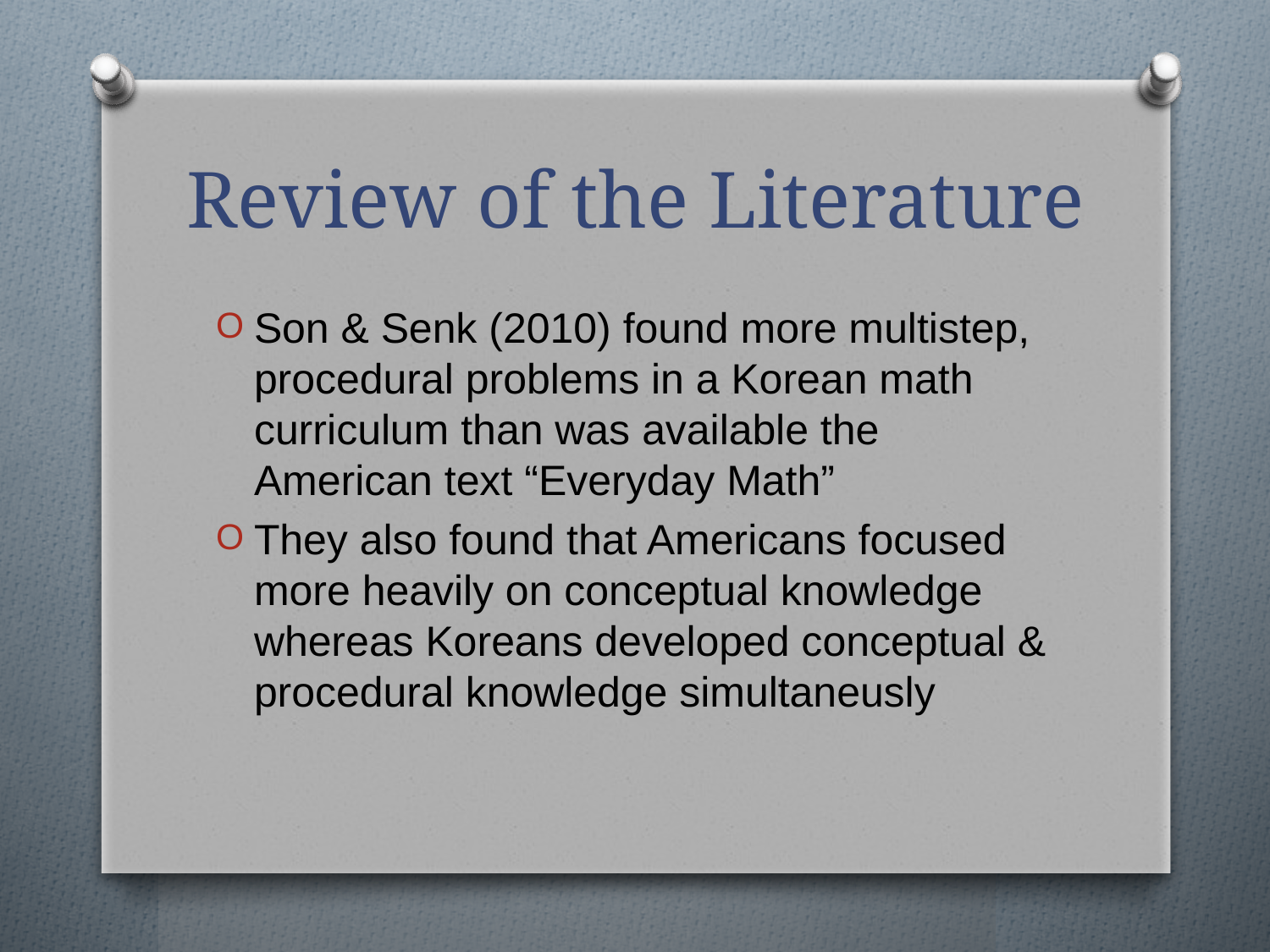

# Review of the Literature
Son & Senk (2010) found more multistep, procedural problems in a Korean math curriculum than was available the American text “Everyday Math”
They also found that Americans focused more heavily on conceptual knowledge whereas Koreans developed conceptual & procedural knowledge simultaneusly